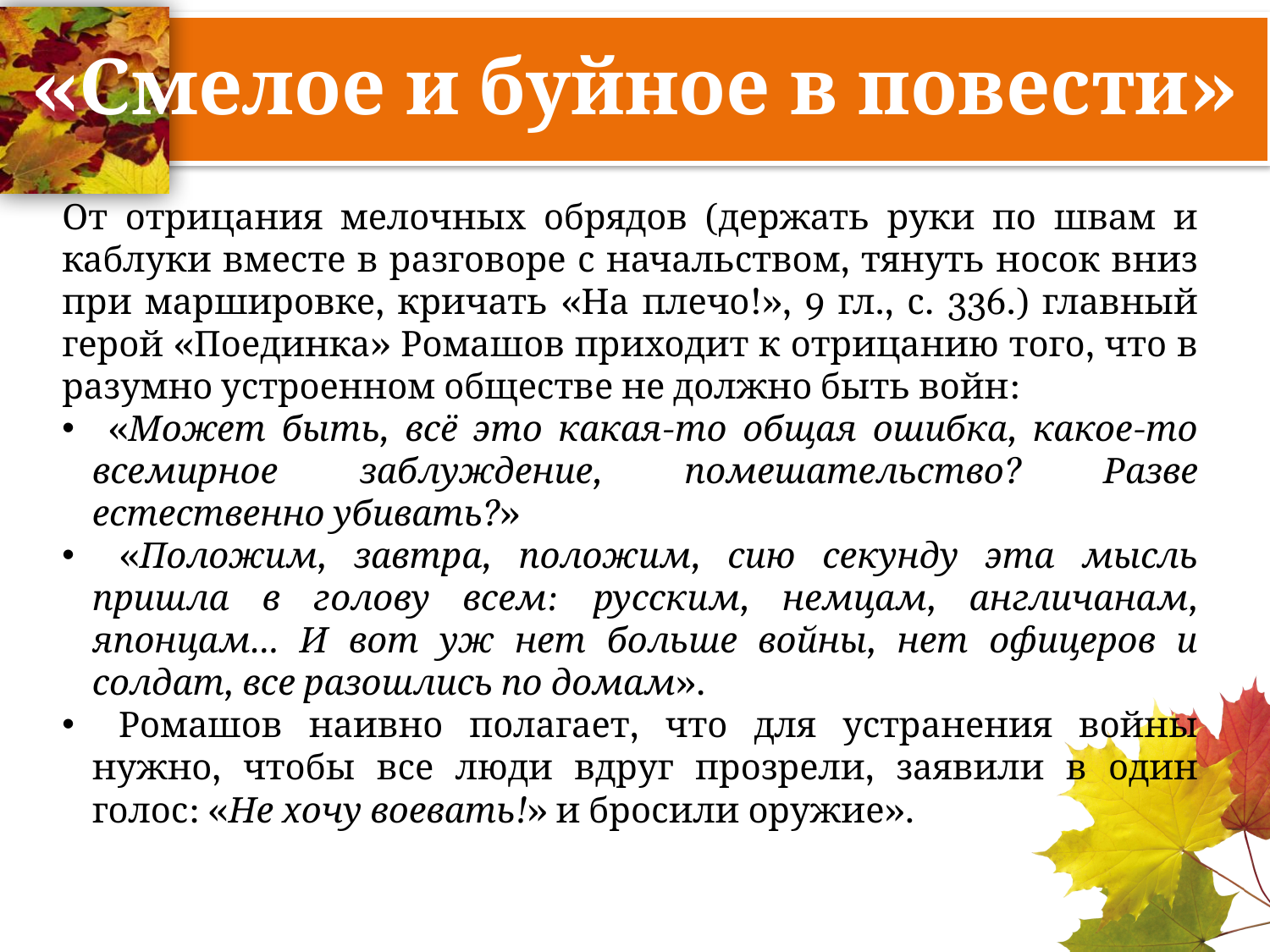

# «Смелое и буйное в повести»
От отрицания мелочных обрядов (держать руки по швам и каблуки вместе в разговоре с начальством, тянуть носок вниз при маршировке, кричать «На плечо!», 9 гл., с. 336.) главный герой «Поединка» Ромашов приходит к отрицанию того, что в разумно устроенном обществе не должно быть войн:
 «Может быть, всё это какая-то общая ошибка, какое-то всемирное заблуждение, помешательство? Разве естественно убивать?»
 «Положим, завтра, положим, сию секунду эта мысль пришла в голову всем: русским, немцам, англичанам, японцам… И вот уж нет больше войны, нет офицеров и солдат, все разошлись по домам».
 Ромашов наивно полагает, что для устранения войны нужно, чтобы все люди вдруг прозрели, заявили в один голос: «Не хочу воевать!» и бросили оружие».